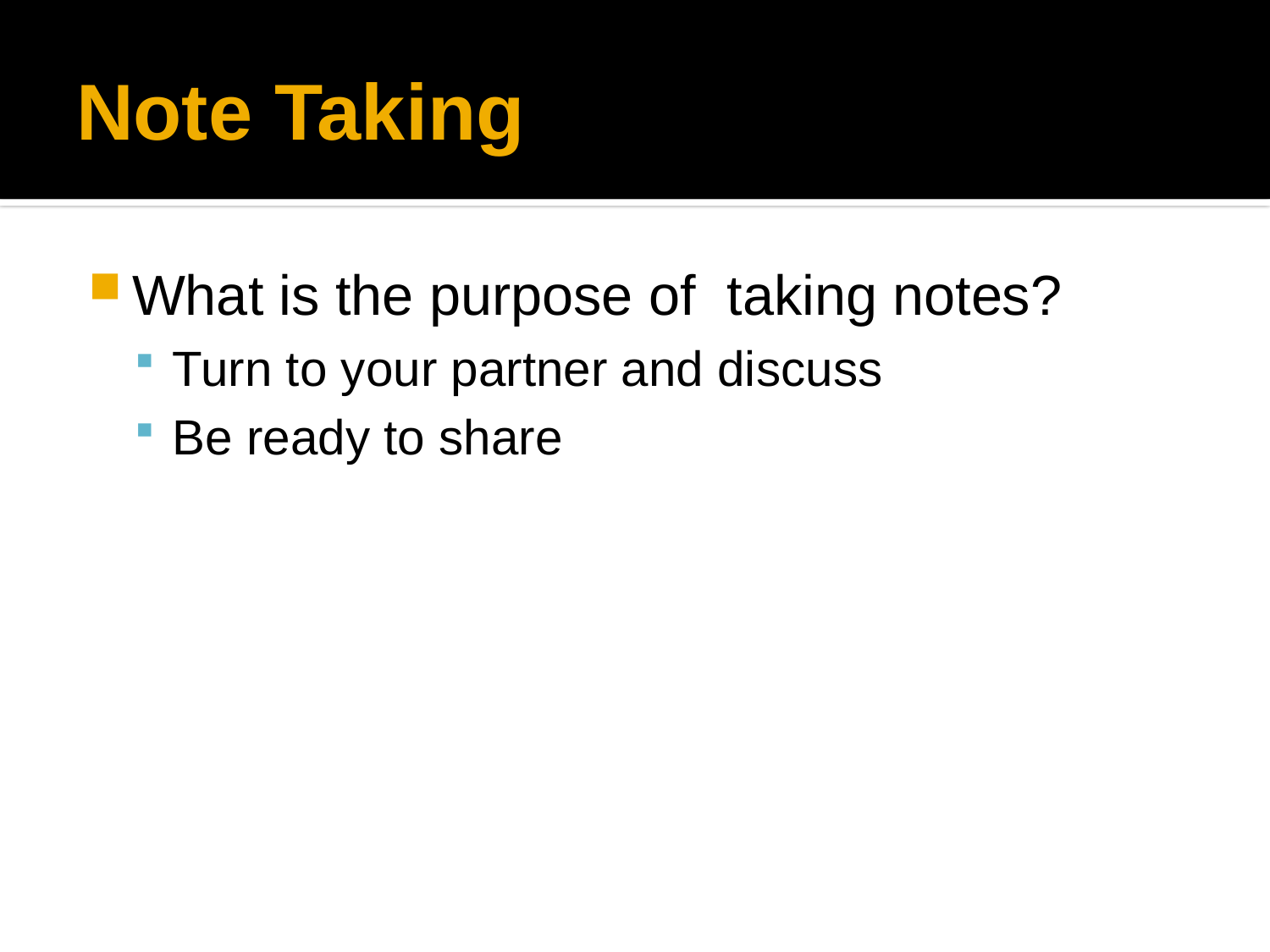

# Note Taking
What is the purpose of  taking notes?
Turn to your partner and discuss
Be ready to share